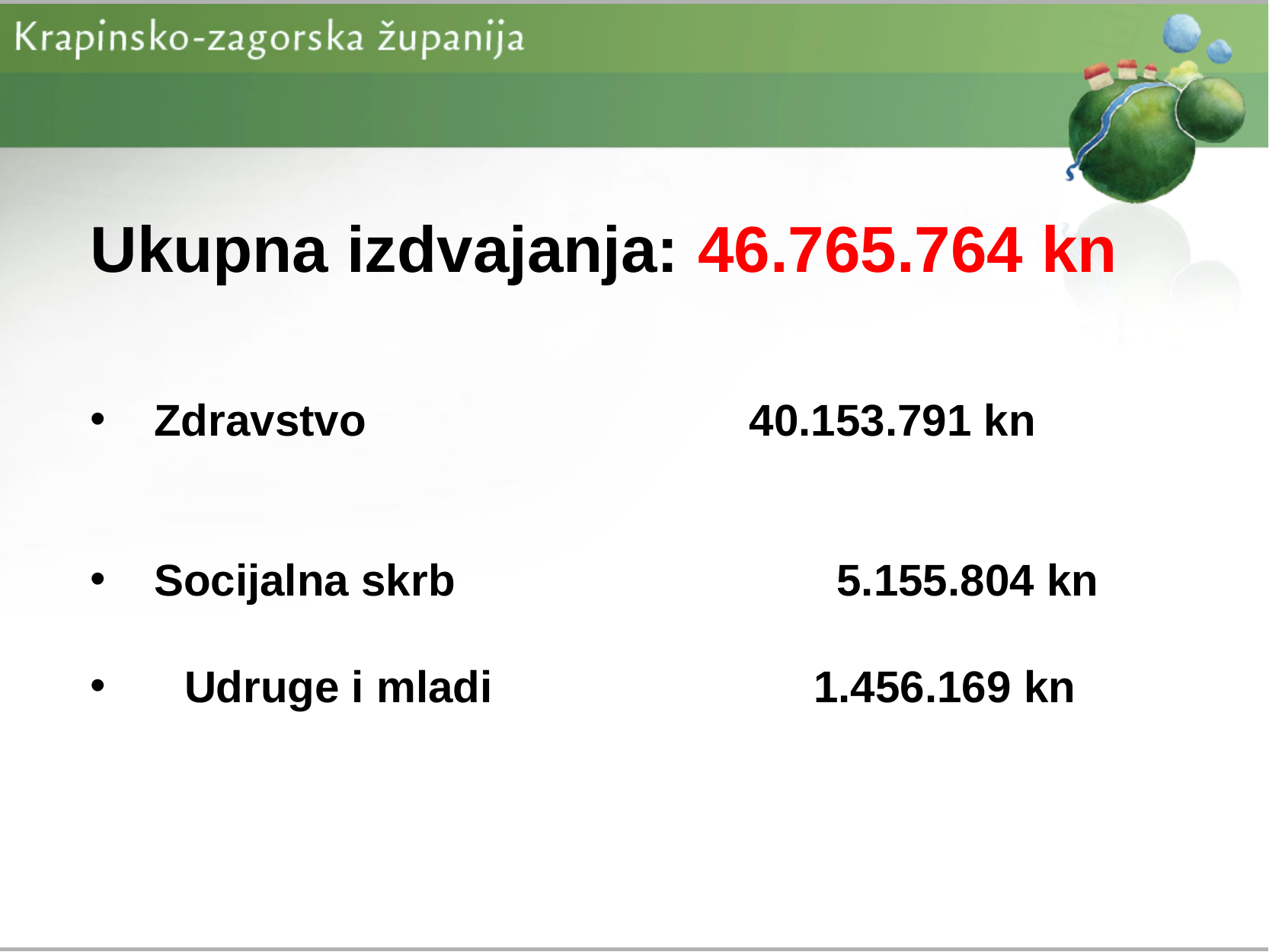

Ukupna izdvajanja: 46.765.764 kn

   Zdravstvo                               40.153.791 kn

   Socijalna skrb 	     	            5.155.804 kn

   Udruge i mladi                          1.456.169 kn